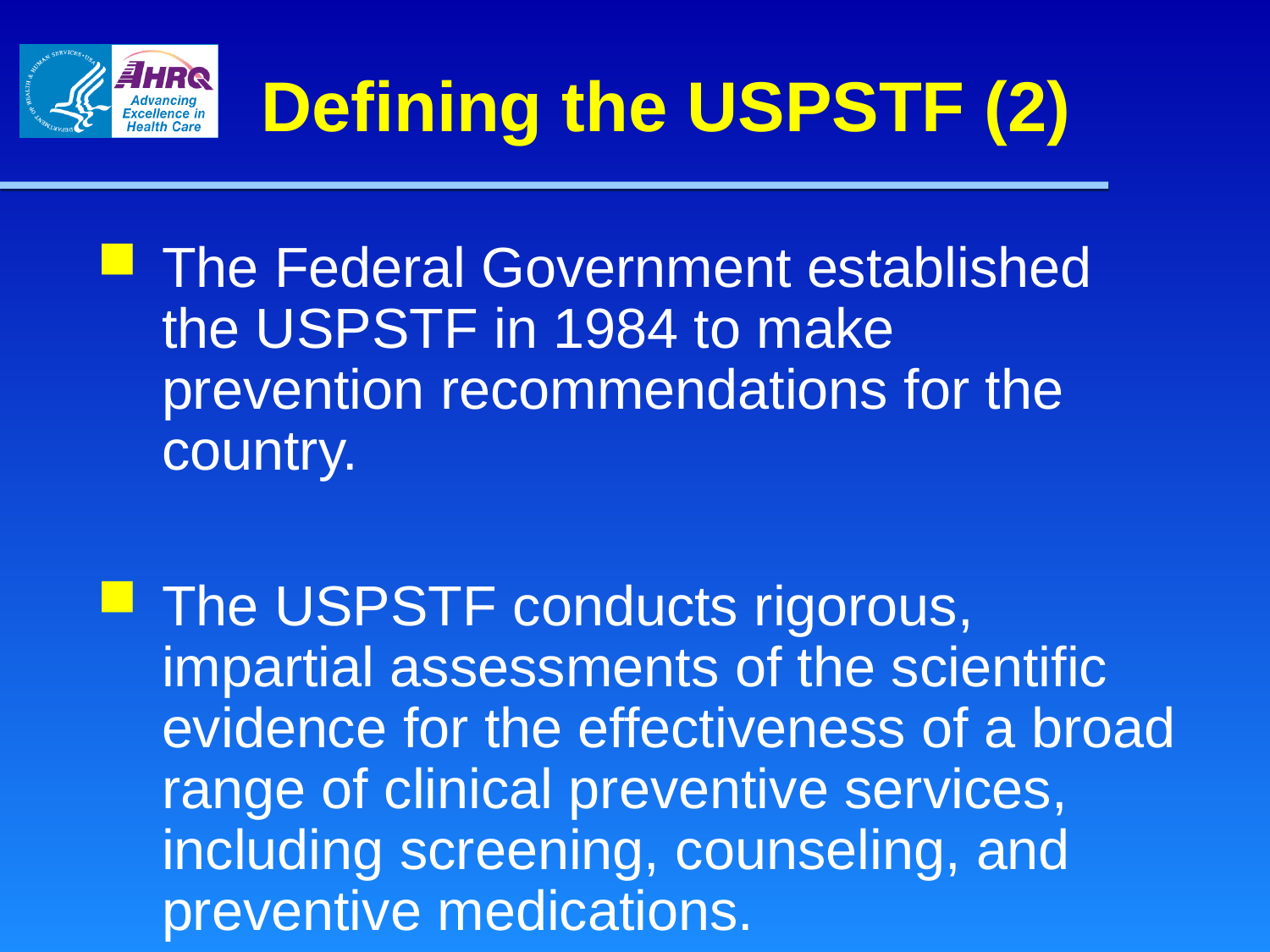

# Defining the USPSTF (2)
The Federal Government established the USPSTF in 1984 to make  prevention recommendations for the country.

The USPSTF conducts rigorous, impartial assessments of the scientific evidence for the effectiveness of a broad range of clinical preventive services, including screening, counseling, and preventive medications.